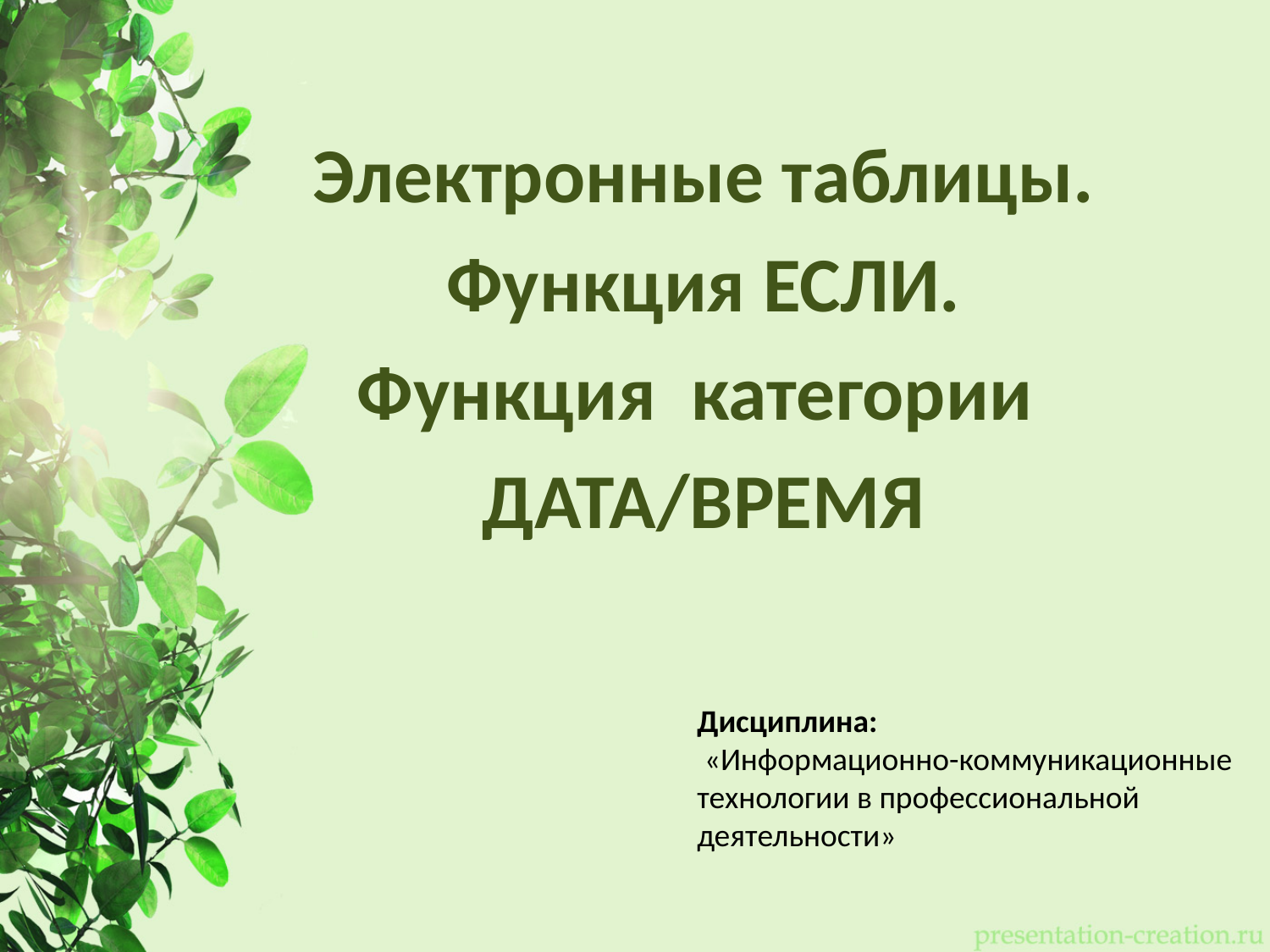

#
Электронные таблицы.
Функция ЕСЛИ.
Функция  категории
ДАТА/ВРЕМЯ
Дисциплина:
 «Информационно-коммуникационные технологии в профессиональной деятельности»